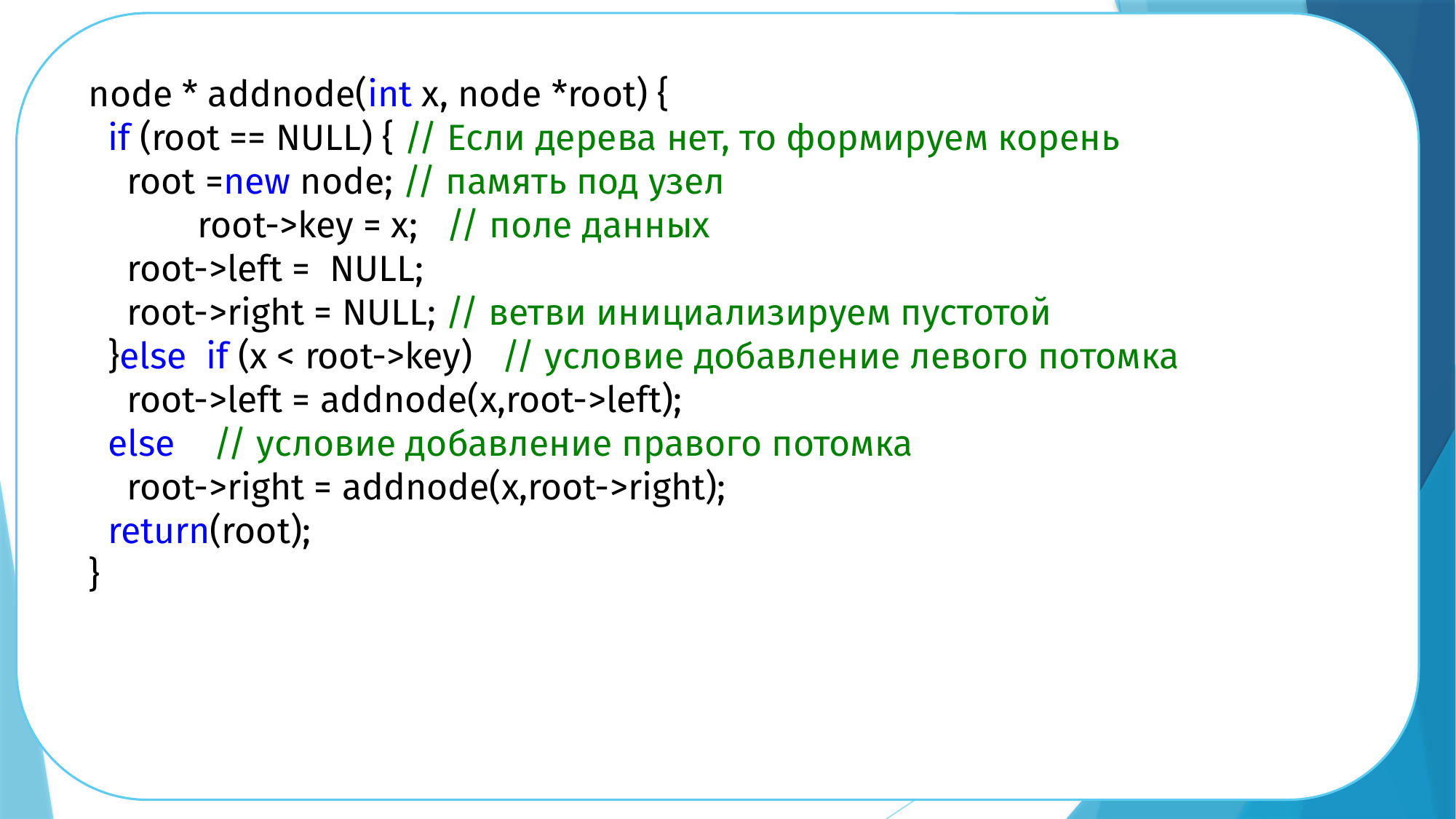

node * addnode(int x, node *root) {
  if (root == NULL) { // Если дерева нет, то формируем корень
    root =new node; // память под узел
	root->key = x;   // поле данных
    root->left =  NULL;
    root->right = NULL; // ветви инициализируем пустотой
  }else  if (x < root->key)   // условие добавление левого потомка
    root->left = addnode(x,root->left);
  else    // условие добавление правого потомка
    root->right = addnode(x,root->right);
  return(root);
}